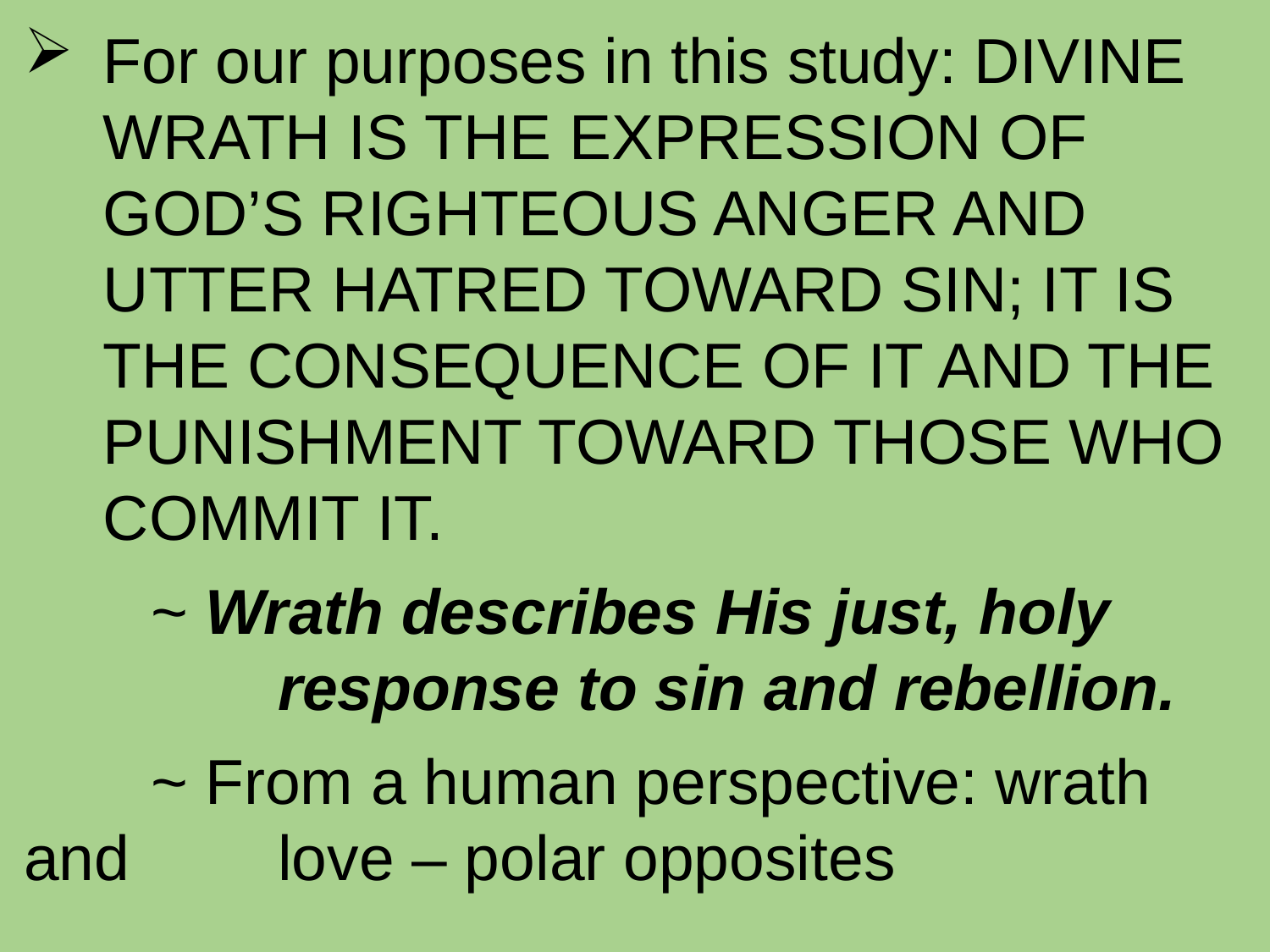

For our purposes in this study: DIVINE WRATH IS THE EXPRESSION OF GOD’S RIGHTEOUS ANGER AND UTTER HATRED TOWARD SIN; IT IS THE CONSEQUENCE OF IT AND THE PUNISHMENT TOWARD THOSE WHO COMMIT IT.
	~ Wrath describes His just, holy 			response to sin and rebellion.
	~ From a human perspective: wrath and 		love – polar opposites